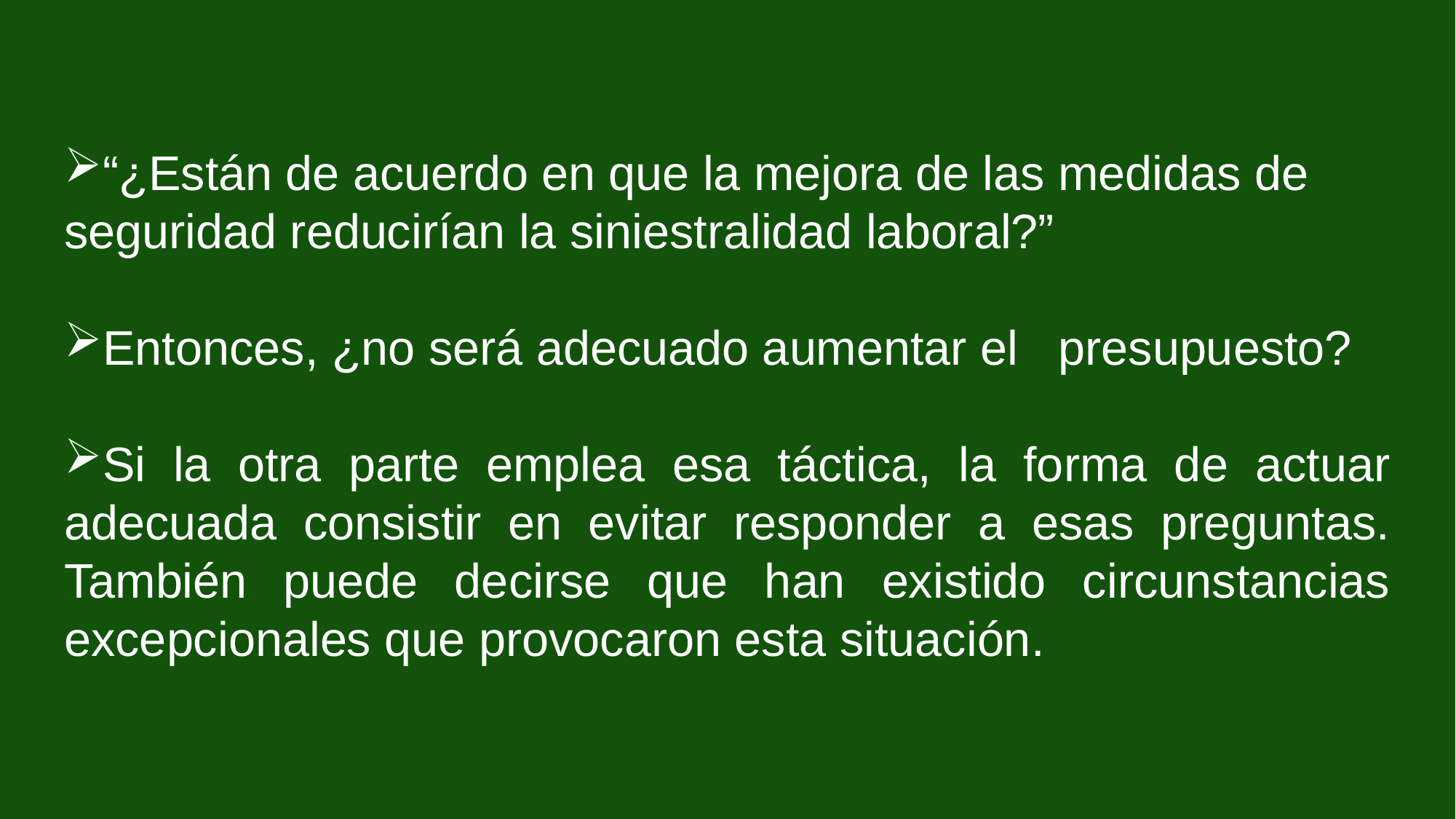

“¿Están de acuerdo en que la mejora de las medidas de seguridad reducirían la siniestralidad laboral?”

Entonces, ¿no será adecuado aumentar el   presupuesto?

Si la otra parte emplea esa táctica, la forma de actuar adecuada consistir en evitar responder a esas preguntas. También puede decirse que han existido circunstancias excepcionales que provocaron esta situación.